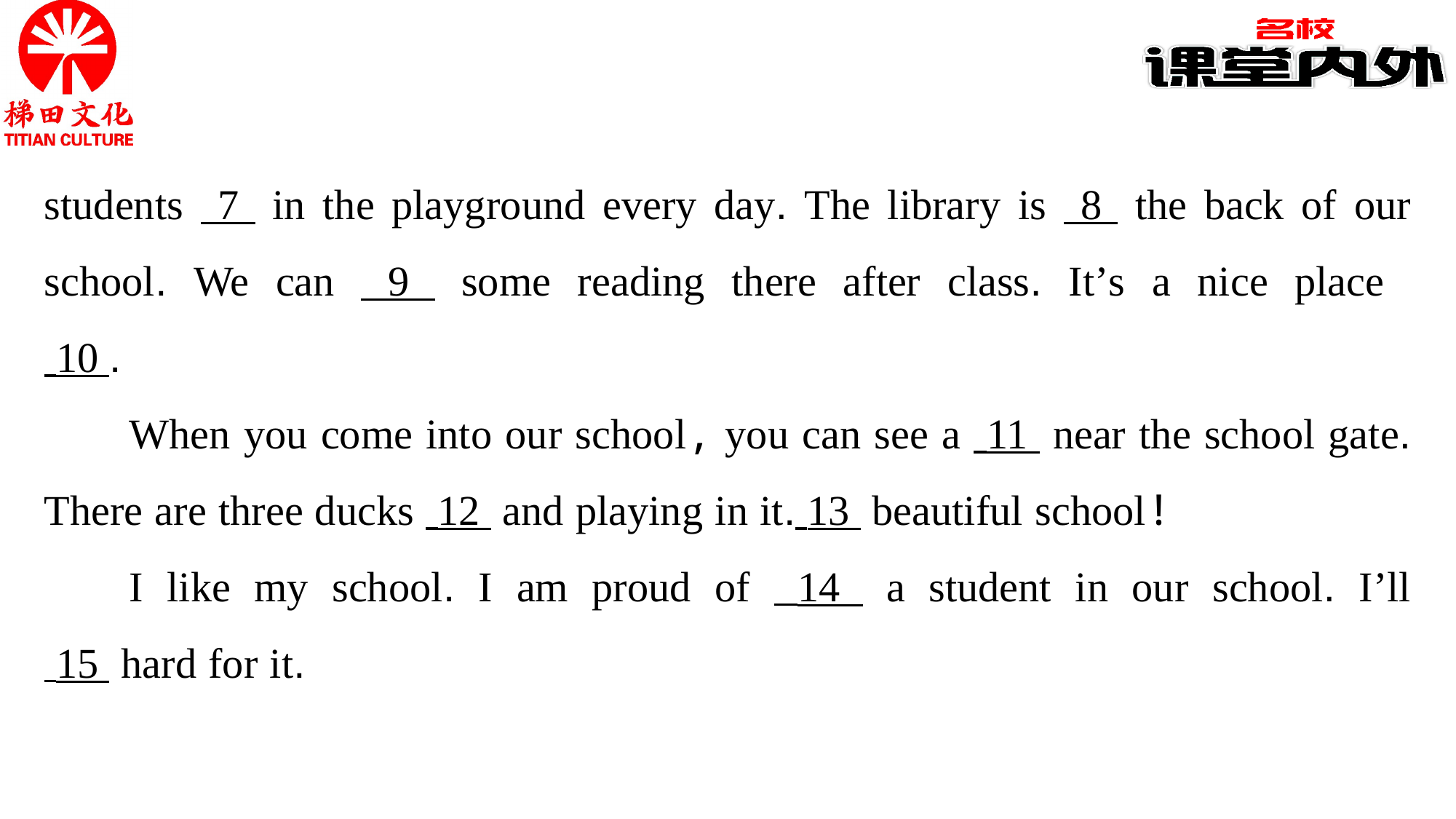

students  7  in the playground every day. The library is  8  the back of our school. We can  9  some reading there after class. It’s a nice place
 10 .
When you come into our school, you can see a  11  near the school gate. There are three ducks  12  and playing in it. 13  beautiful school!
I like my school. I am proud of  14  a student in our school. I’ll
 15  hard for it.